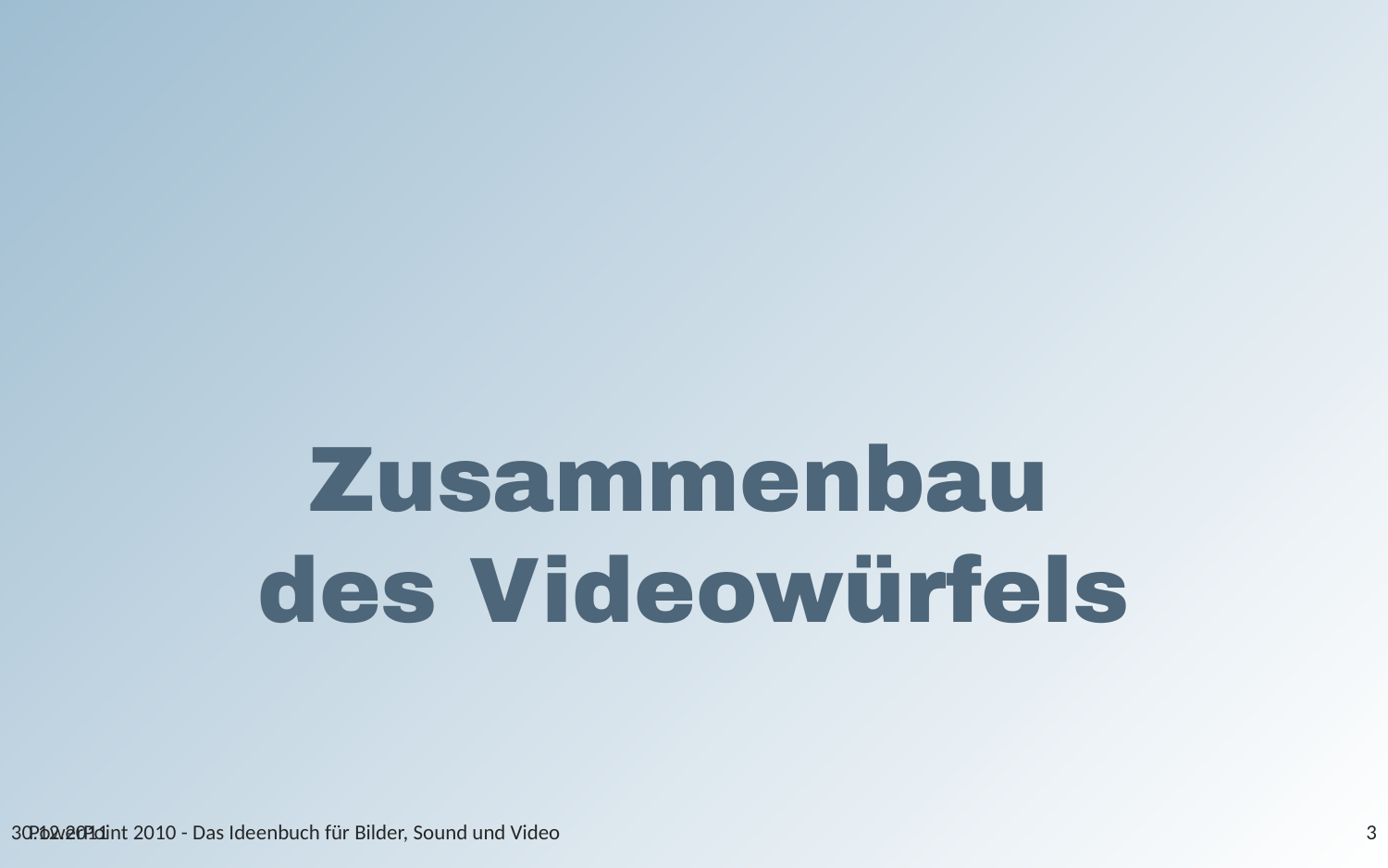

# Zusammenbau des Videowürfels
PowerPoint 2010 - Das Ideenbuch für Bilder, Sound und Video
30.12.2011
3